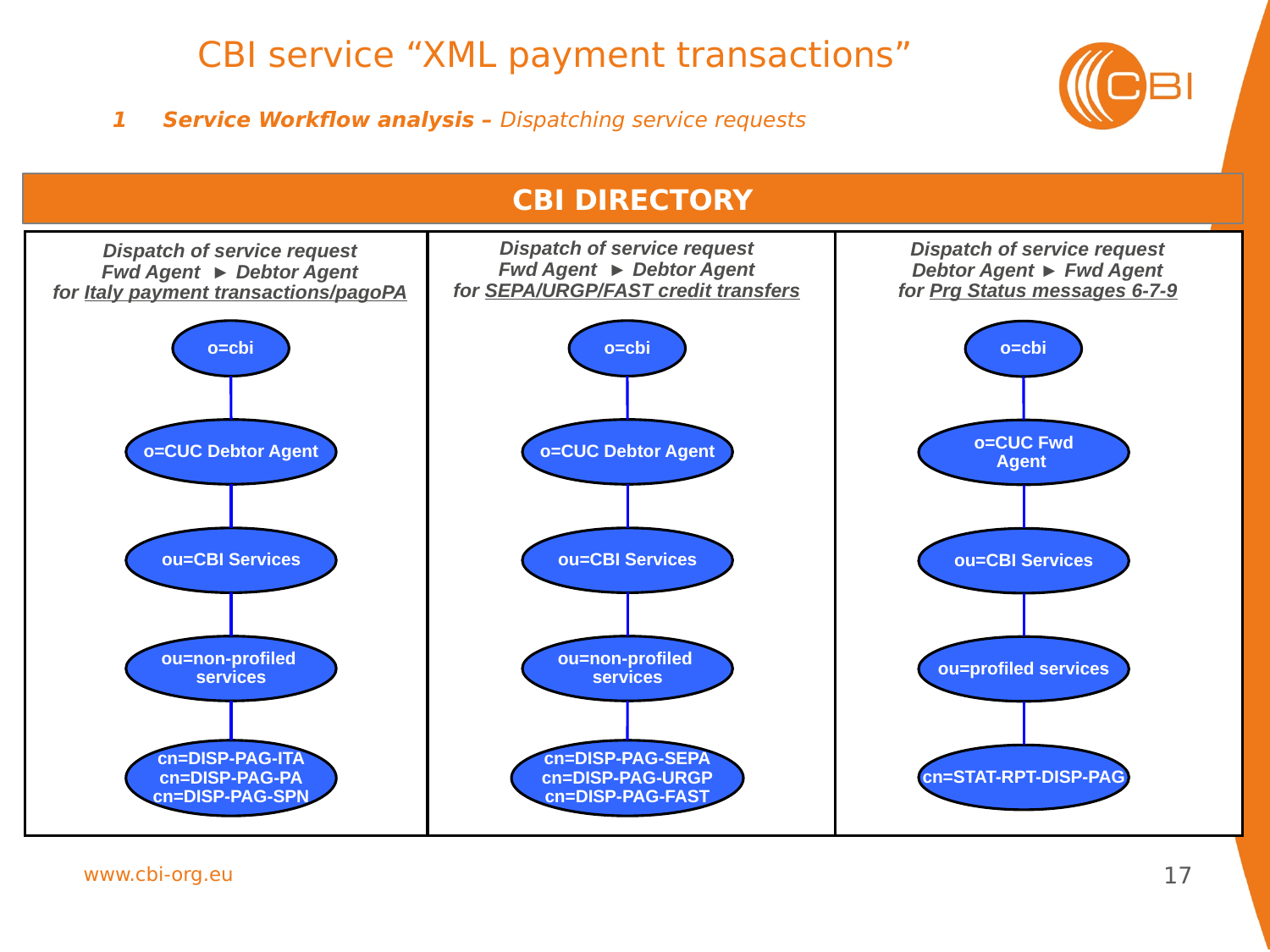

CBI service “XML payment transactions”
1	 Service Workflow analysis – Dispatching service requests
CBI DIRECTORY

Dispatch of service request
Fwd Agent  ► Debtor Agent
for SEPA/URGP/FAST credit transfers
Dispatch of service request
Debtor Agent ► Fwd Agent
for Prg Status messages 6-7-9
Dispatch of service request
Fwd Agent  ► Debtor Agent
for Italy payment transactions/pagoPA
o=cbi
o=cbi
o=cbi
o=CUC Debtor Agent
o=CUC Debtor Agent
o=CUC Fwd Agent
ou=CBI Services
ou=CBI Services
ou=CBI Services
ou=non-profiled
services
ou=non-profiled
services
ou=profiled services
17
cn=DISP-PAG-ITA
cn=DISP-PAG-PA
cn=DISP-PAG-SPN
cn=DISP-PAG-SEPA
cn=DISP-PAG-URGP
cn=DISP-PAG-FAST
cn=STAT-RPT-DISP-PAG